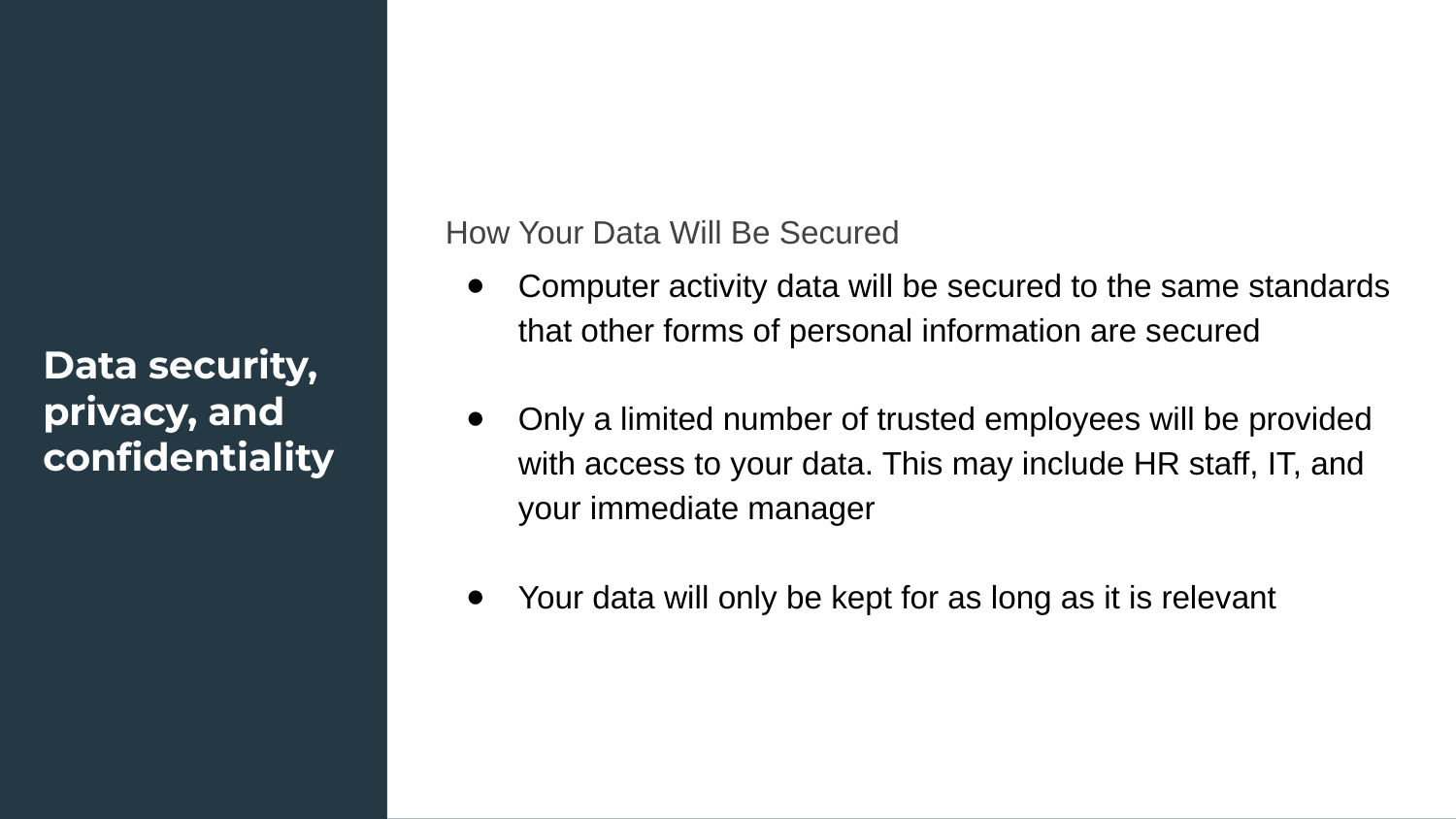

How Your Data Will Be Secured
Computer activity data will be secured to the same standards that other forms of personal information are secured
Only a limited number of trusted employees will be provided with access to your data. This may include HR staff, IT, and your immediate manager
Your data will only be kept for as long as it is relevant
Data security, privacy, and confidentiality